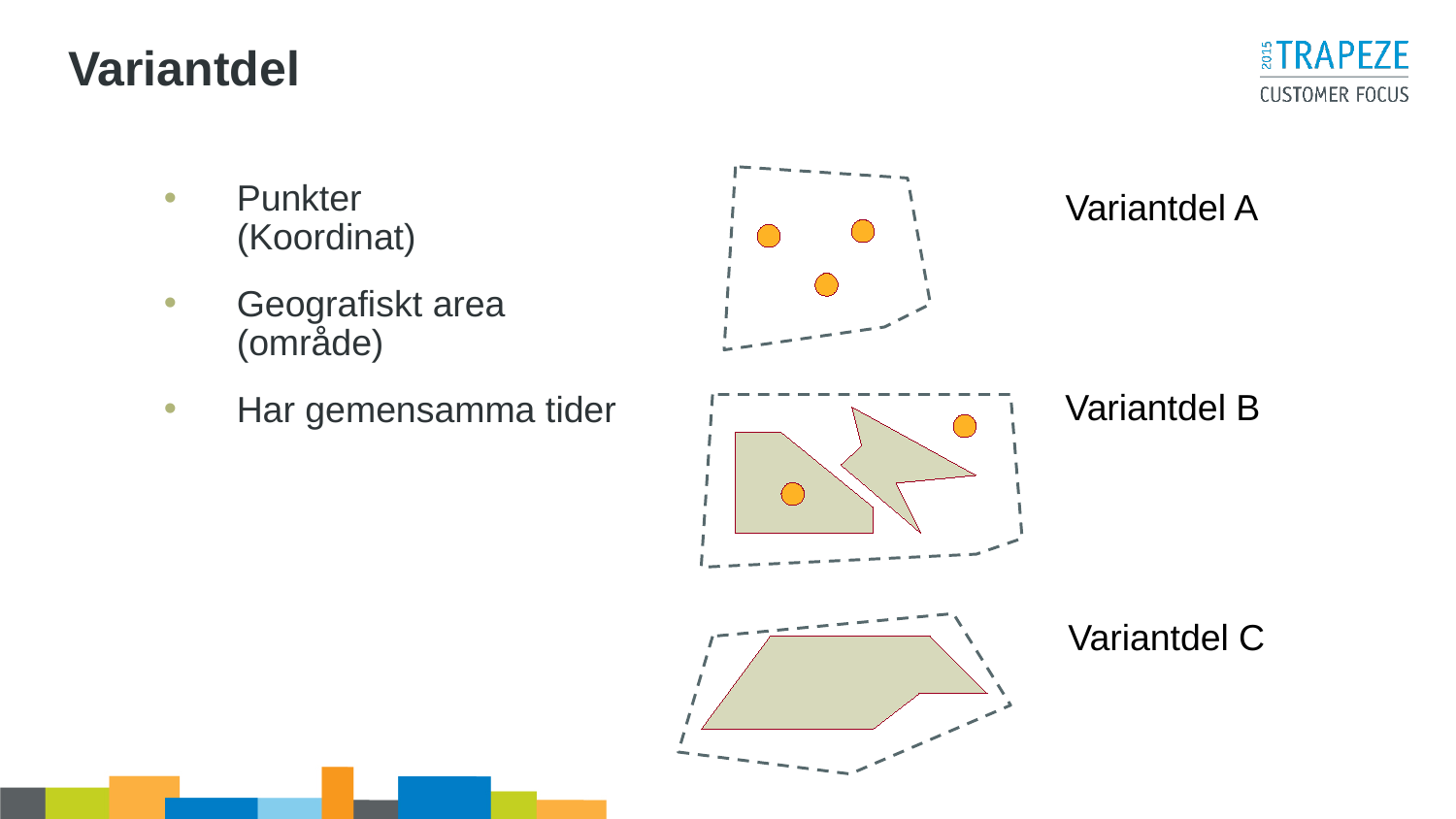

# Variantdel

Punkter
(Koordinat)
Geografiskt area
(område)
Har gemensamma tider
Variantdel A

Variantdel B

Variantdel C